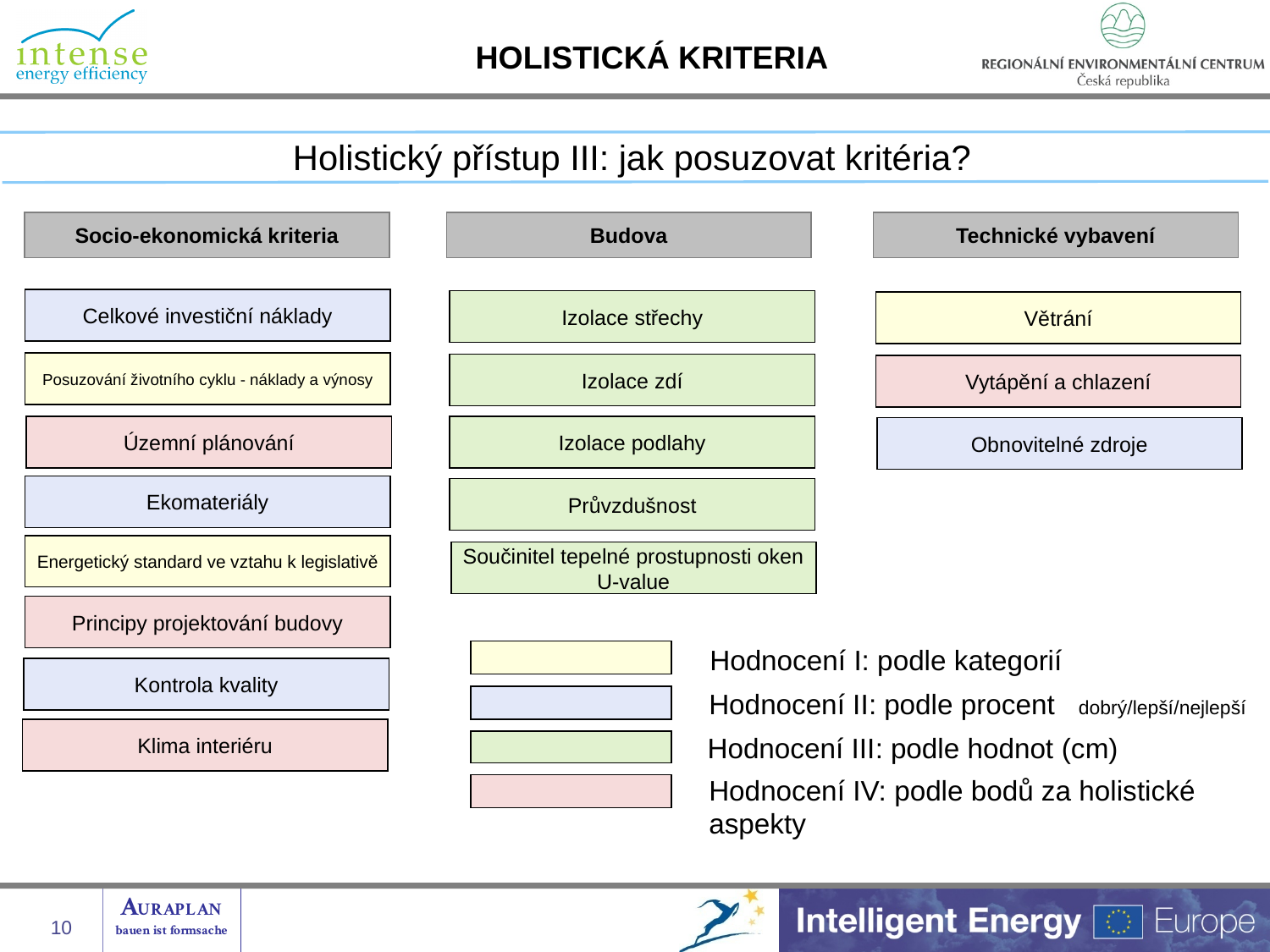

HOLISTICKÁ KRITERIA
Holistický přístup III: jak posuzovat kritéria?

Socio-ekonomická kriteria
Budova
Technické vybavení

Celkové investiční náklady

Izolace střechy

Větrání

Posuzování životního cyklu - náklady a výnosy

Izolace zdí

Vytápění a chlazení

Územní plánování

Izolace podlahy

Obnovitelné zdroje

Ekomateriály

Průvzdušnost

Energetický standard ve vztahu k legislativě
Součinitel tepelné prostupnosti oken
U-value
Principy projektování budovy
Hodnocení I: podle kategorií

Kontrola kvality

Hodnocení II: podle procent   dobrý/lepší/nejlepší

Klima interiéru

Hodnocení III: podle hodnot (cm)

Hodnocení IV: podle bodů za holistické aspekty

10